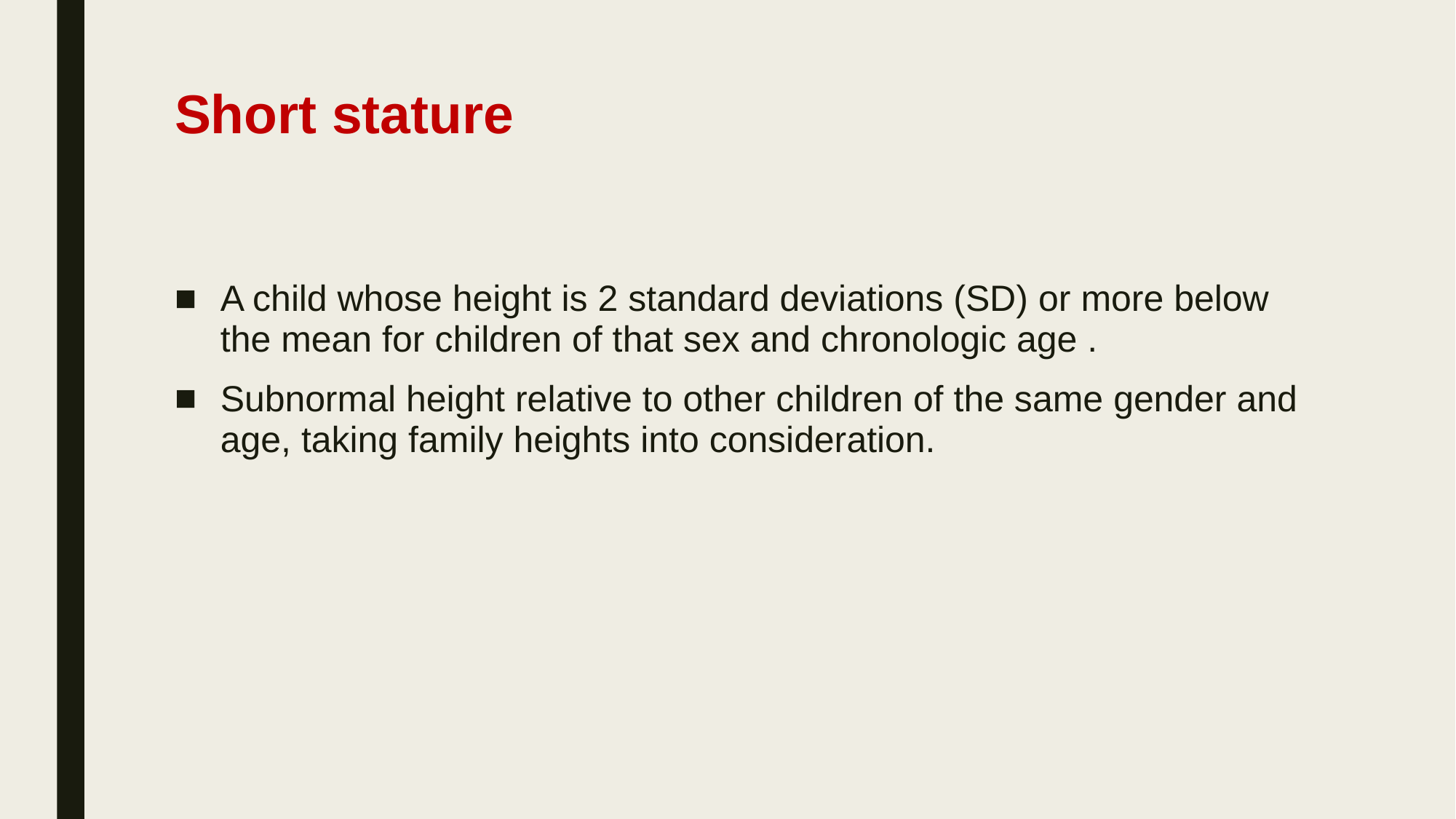

# Short stature
A child whose height is 2 standard deviations (SD) or more below the mean for children of that sex and chronologic age .
Subnormal height relative to other children of the same gender and age, taking family heights into consideration.